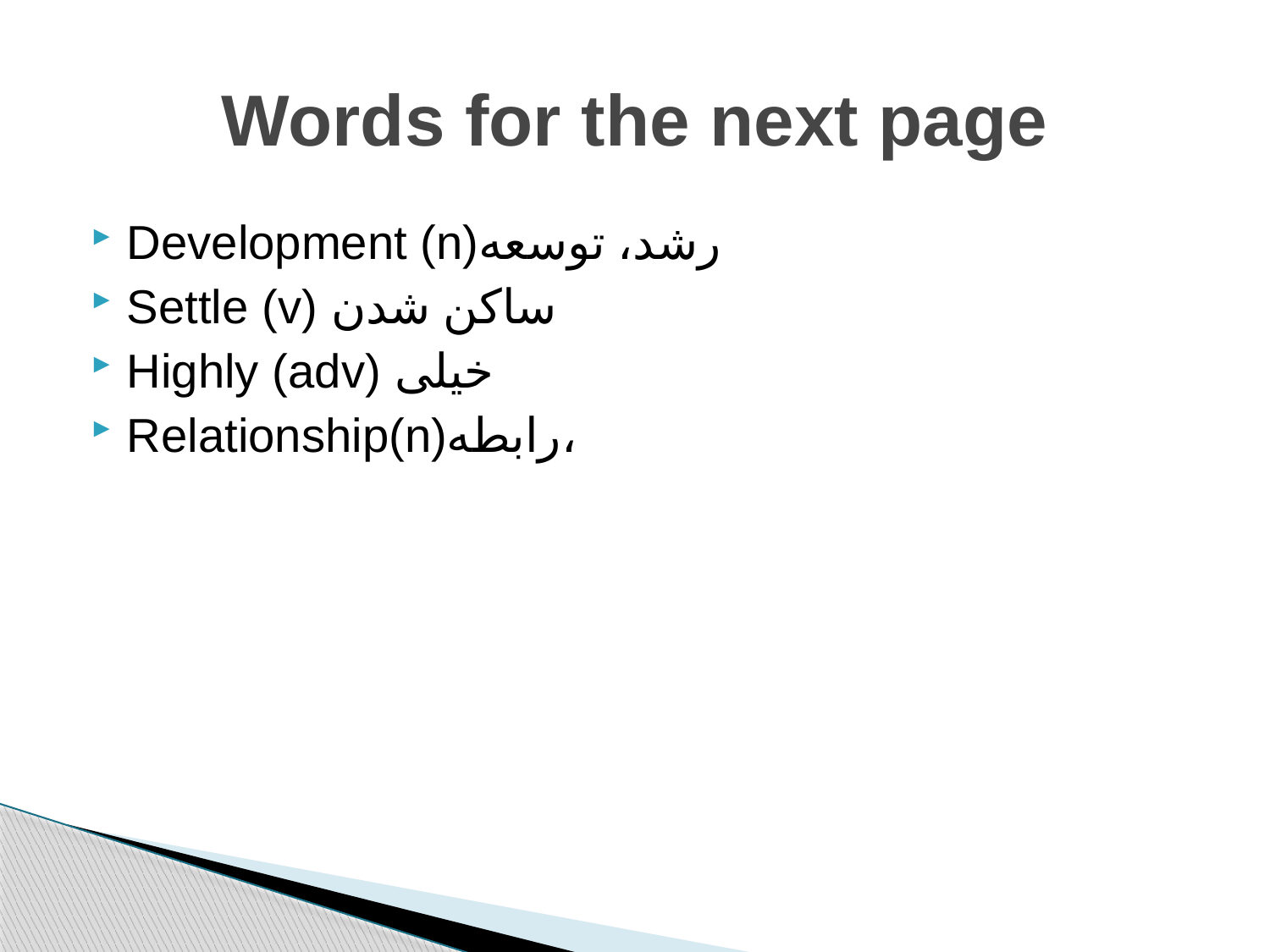

# Words for the next page
Development (n)رشد، توسعه
Settle (v) ساکن شدن
Highly (adv) خیلی
Relationship(n)رابطه،